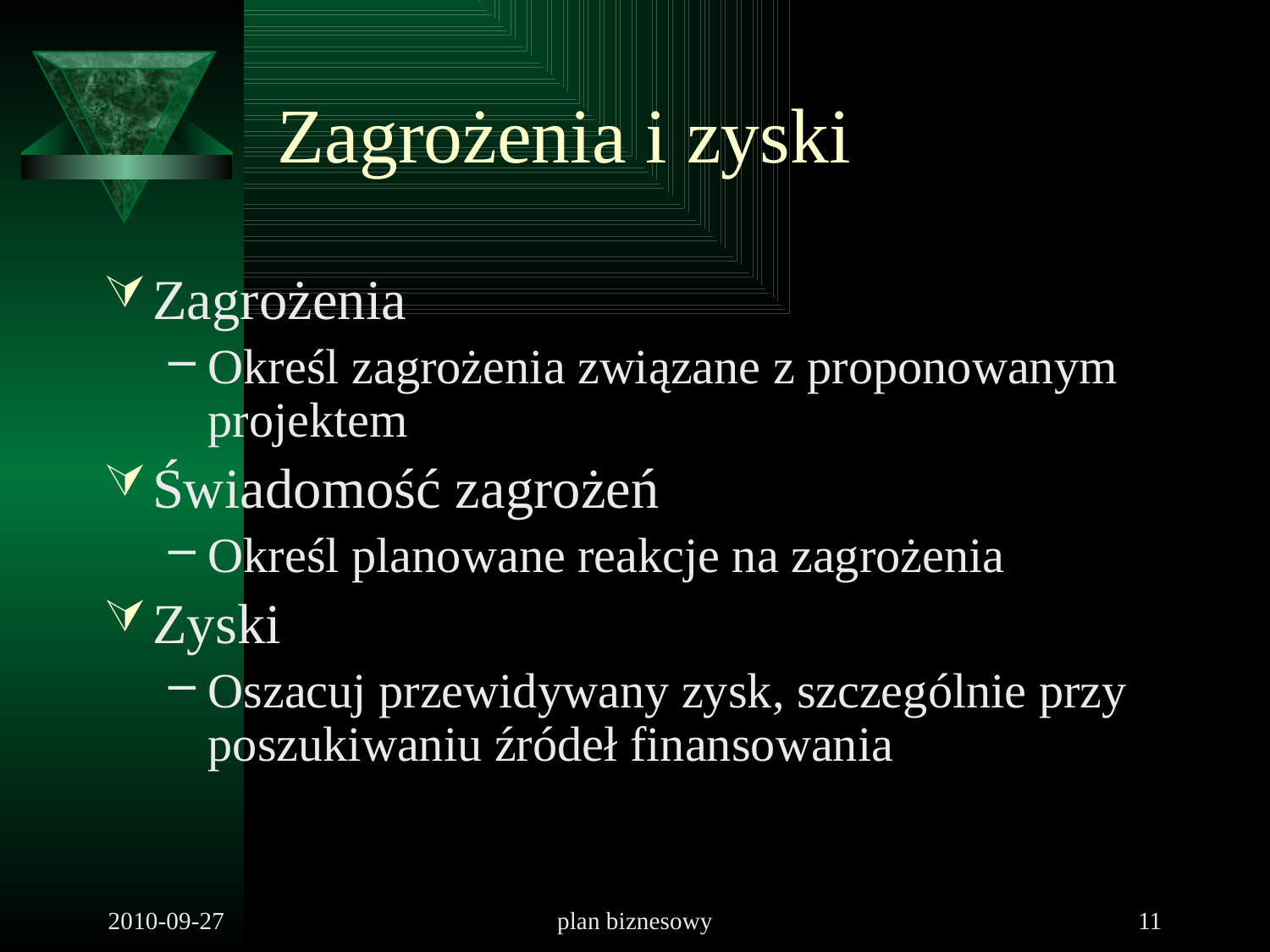

# Zagrożenia i zyski
Zagrożenia
Określ zagrożenia związane z proponowanym projektem
Świadomość zagrożeń
Określ planowane reakcje na zagrożenia
Zyski
Oszacuj przewidywany zysk, szczególnie przy poszukiwaniu źródeł finansowania
2010-09-27
plan biznesowy
11